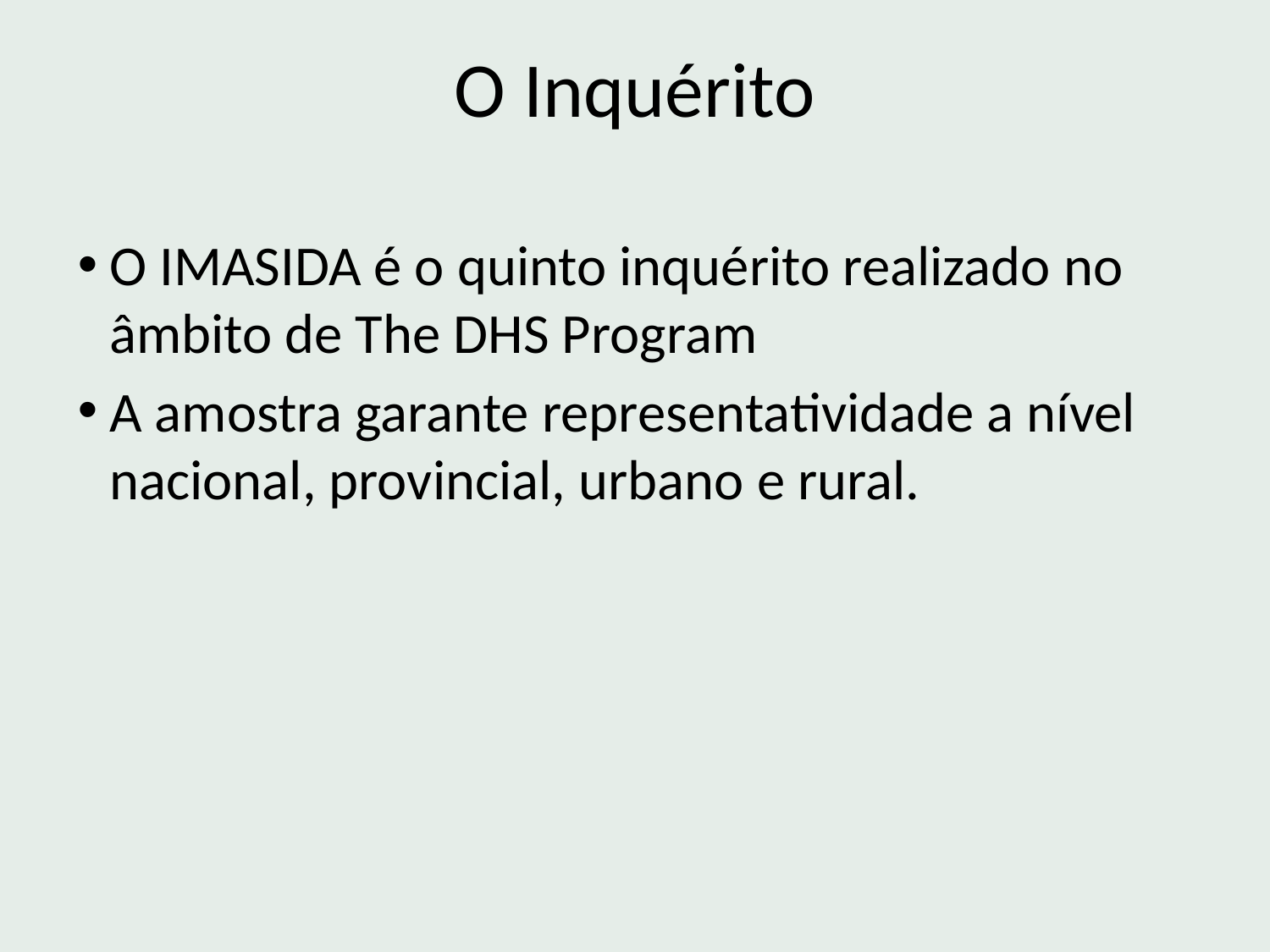

# O Inquérito
O IMASIDA é o quinto inquérito realizado no âmbito de The DHS Program
A amostra garante representatividade a nível nacional, provincial, urbano e rural.